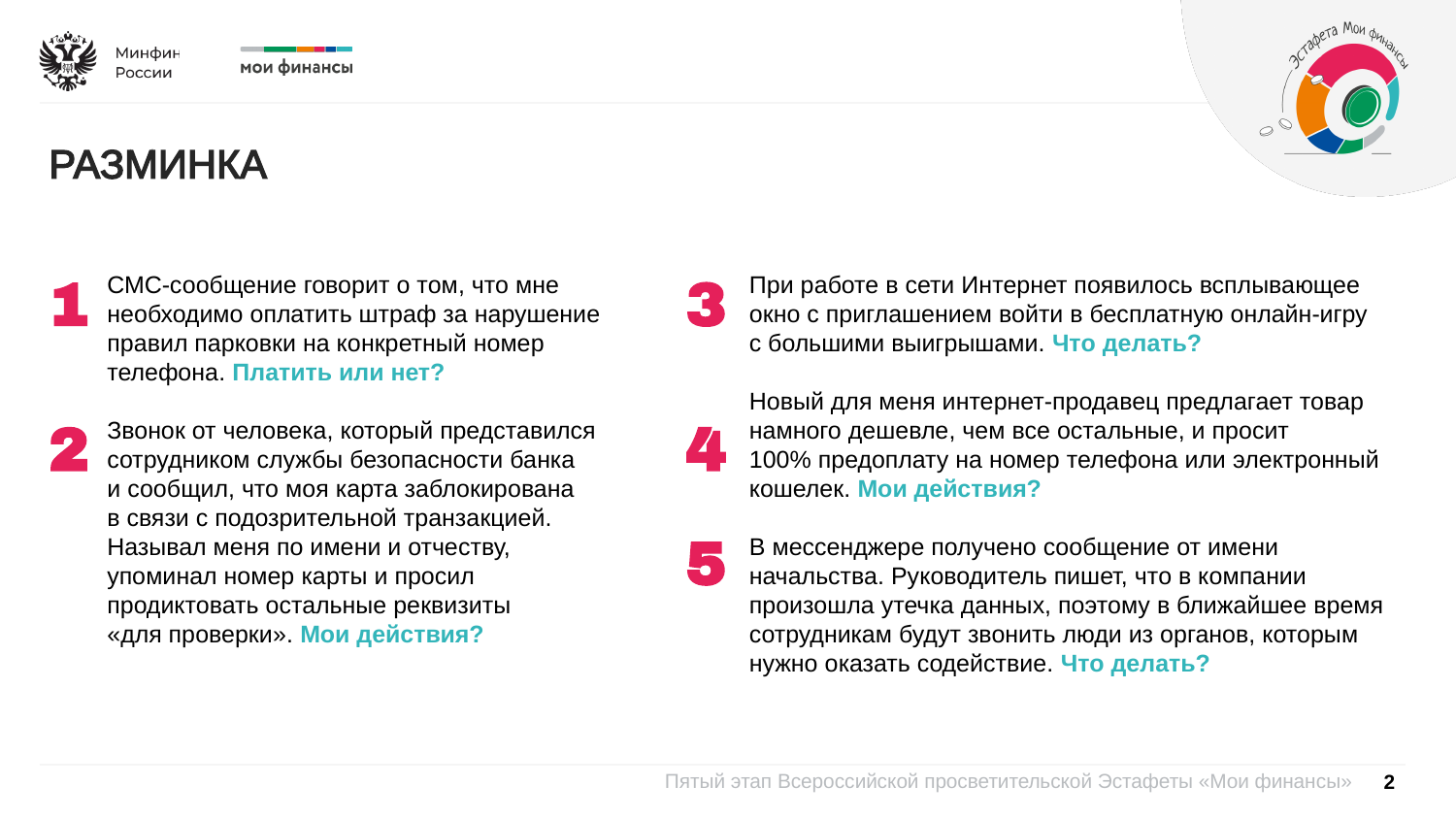

РАЗМИНКА
1
3
СМС-сообщение говорит о том, что мне необходимо оплатить штраф за нарушение правил парковки на конкретный номер телефона. Платить или нет?
Звонок от человека, который представился сотрудником службы безопасности банка
и сообщил, что моя карта заблокирована
в связи с подозрительной транзакцией. Называл меня по имени и отчеству, упоминал номер карты и просил продиктовать остальные реквизиты
«для проверки». Мои действия?
При работе в сети Интернет появилось всплывающее окно с приглашением войти в бесплатную онлайн-игру
с большими выигрышами. Что делать?

Новый для меня интернет-продавец предлагает товар намного дешевле, чем все остальные, и просит
100% предоплату на номер телефона или электронный кошелек. Мои действия?

В мессенджере получено сообщение от имени начальства. Руководитель пишет, что в компании произошла утечка данных, поэтому в ближайшее время сотрудникам будут звонить люди из органов, которым нужно оказать содействие. Что делать?

2
4
5
2